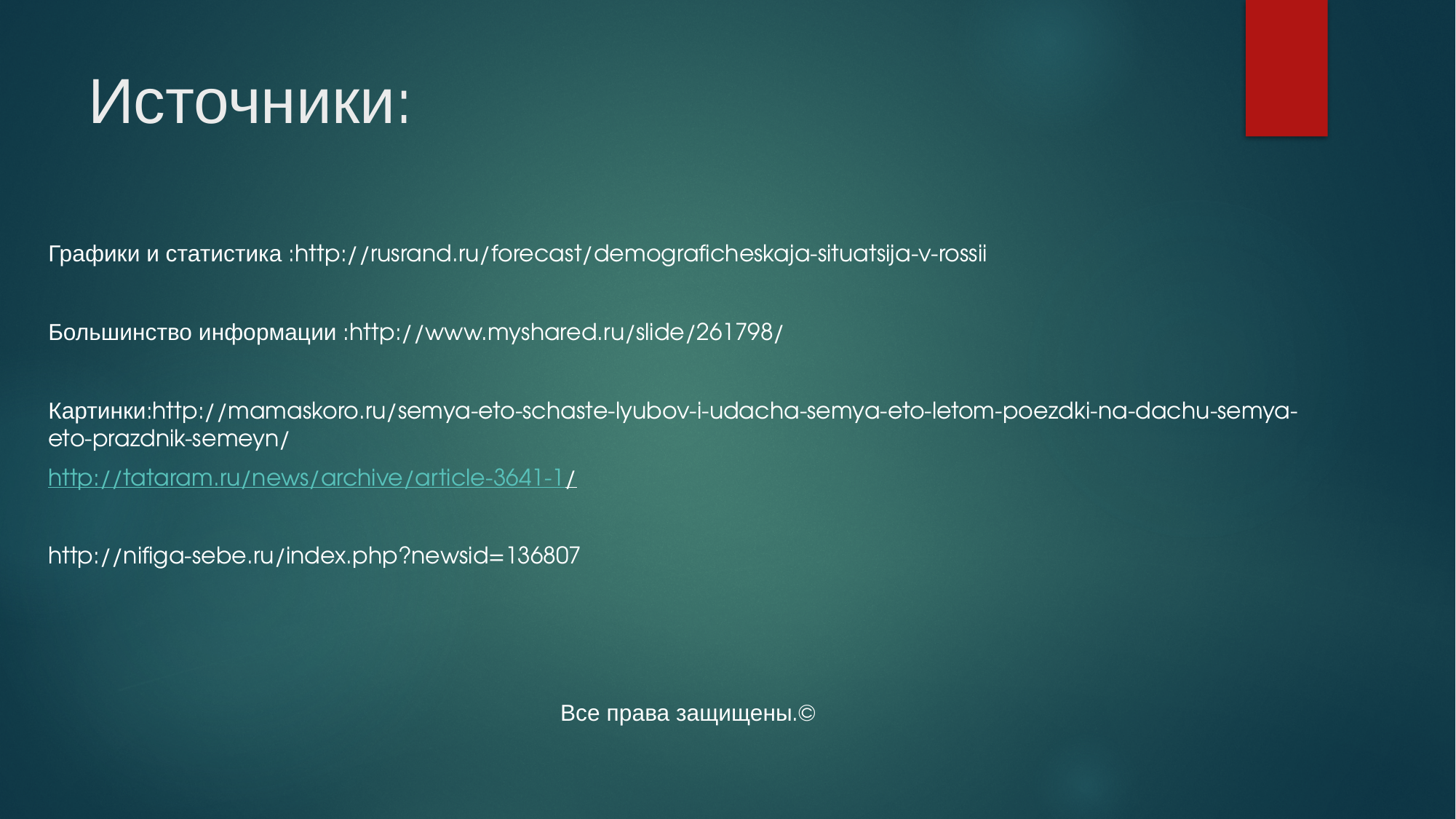

# Источники:
Графики и статистика :http://rusrand.ru/forecast/demograficheskaja-situatsija-v-rossii

Большинство информации :http://www.myshared.ru/slide/261798/

Картинки:http://mamaskoro.ru/semya-eto-schaste-lyubov-i-udacha-semya-eto-letom-poezdki-na-dachu-semya-eto-prazdnik-semeyn/
http://tataram.ru/news/archive/article-3641-1/

http://nifiga-sebe.ru/index.php?newsid=136807

Все права защищены.©